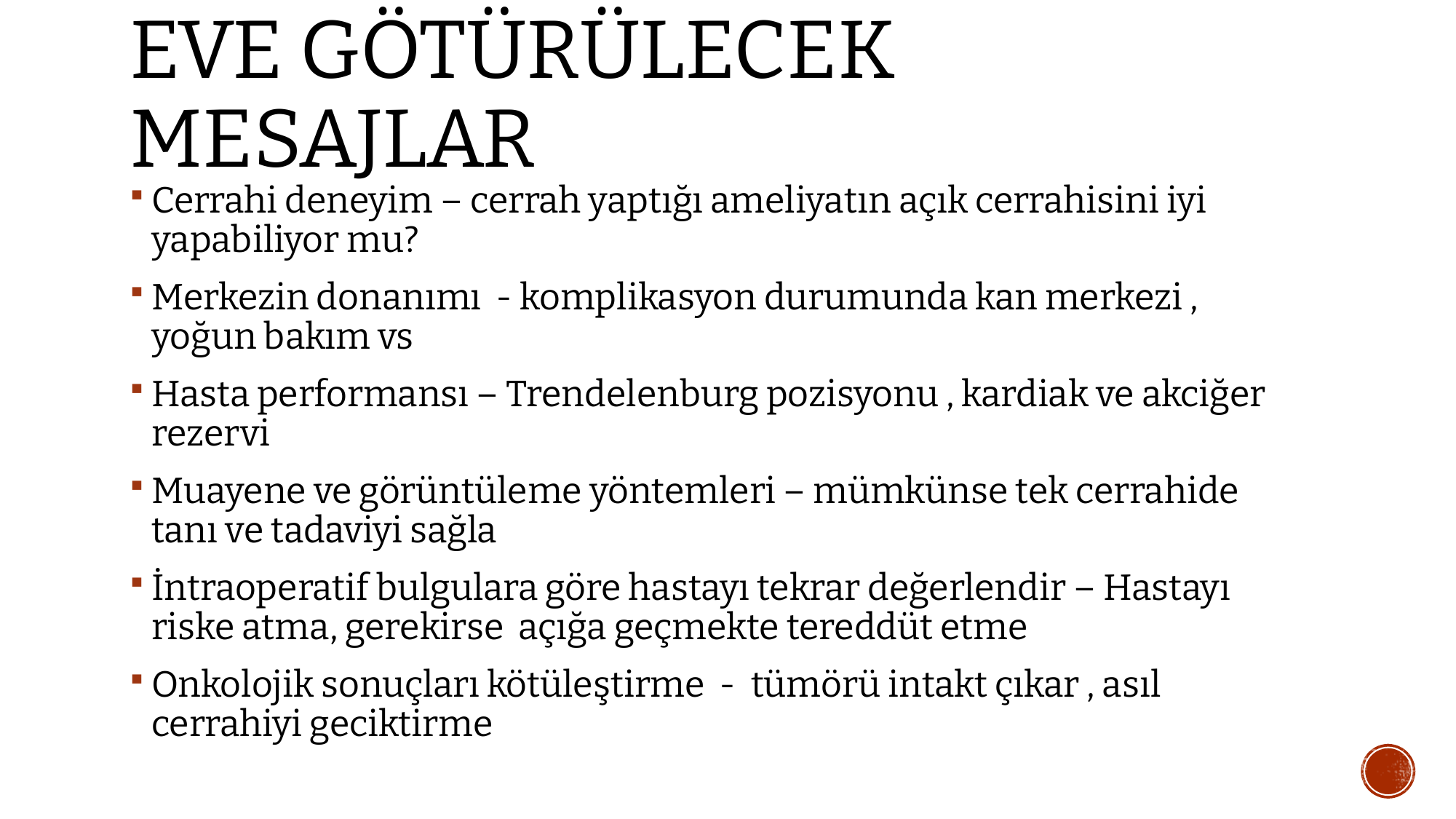

# Eve götürülecek mesajlar
Cerrahi deneyim – cerrah yaptığı ameliyatın açık cerrahisini iyi yapabiliyor mu?
Merkezin donanımı  - komplikasyon durumunda kan merkezi , yoğun bakım vs
Hasta performansı – Trendelenburg pozisyonu , kardiak ve akciğer rezervi
Muayene ve görüntüleme yöntemleri – mümkünse tek cerrahide tanı ve tadaviyi sağla
İntraoperatif bulgulara göre hastayı tekrar değerlendir – Hastayı riske atma, gerekirse  açığa geçmekte tereddüt etme
Onkolojik sonuçları kötüleştirme  -  tümörü intakt çıkar , asıl cerrahiyi geciktirme